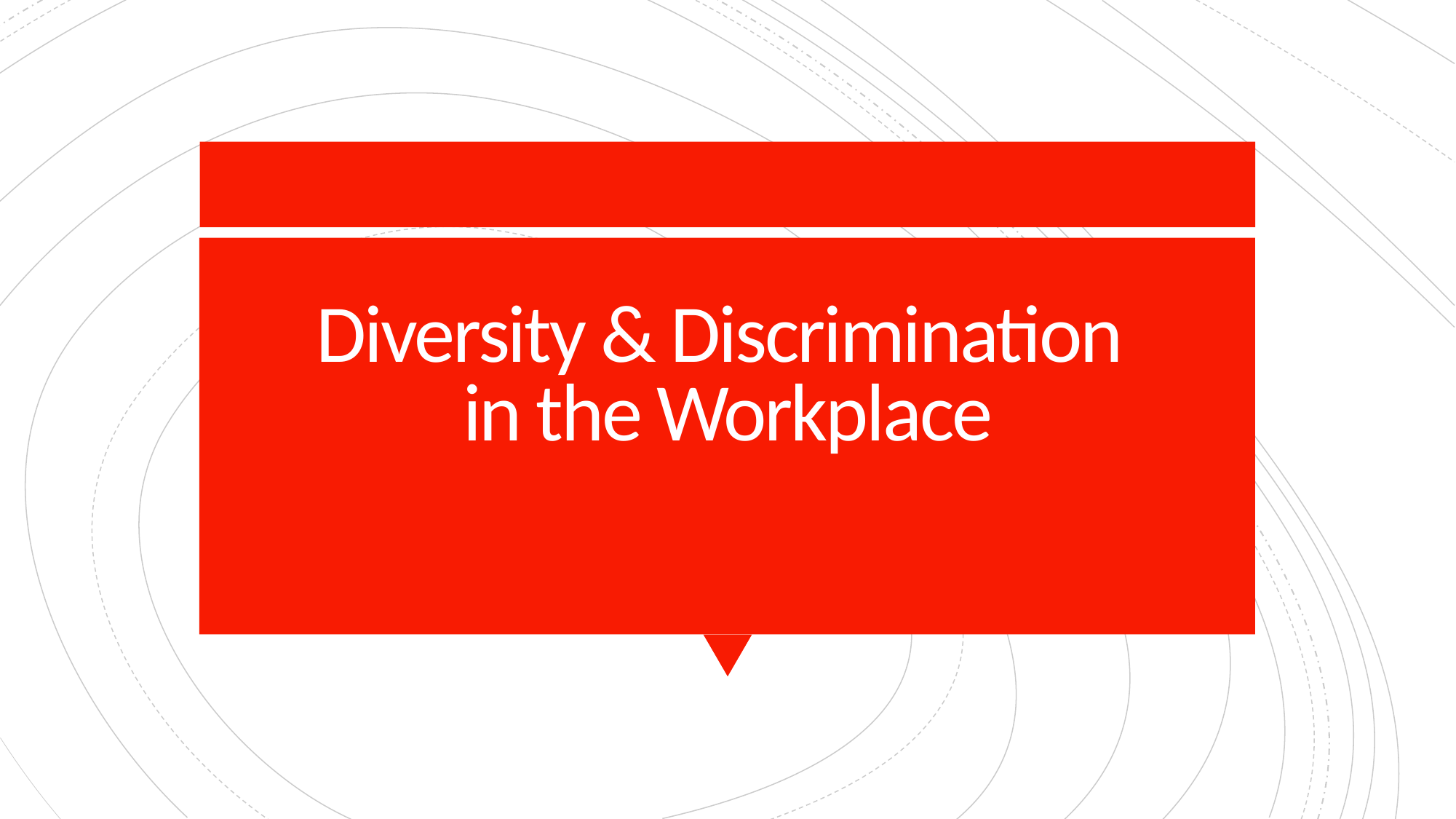

# Diversity & Discrimination in the Workplace